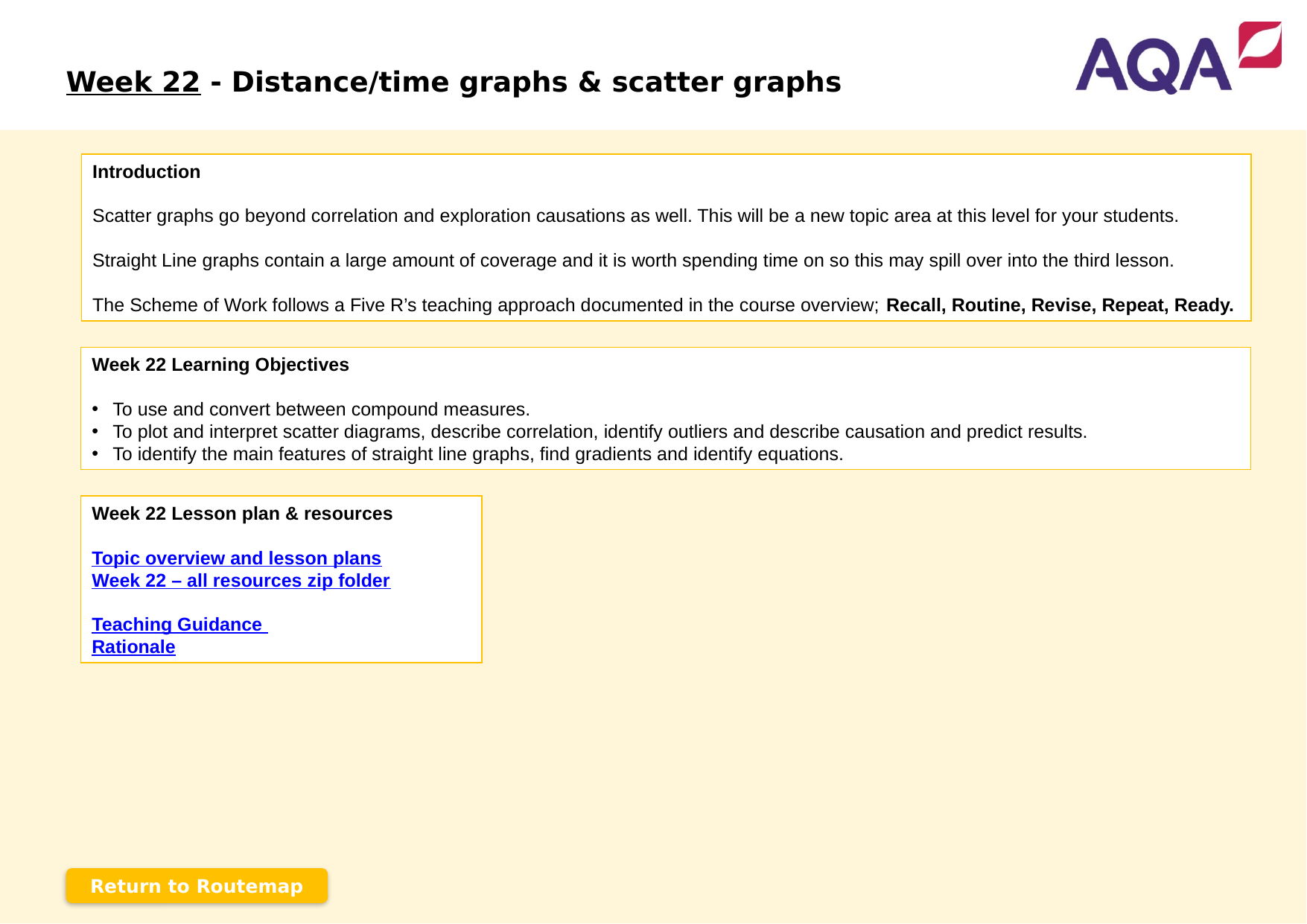

Week 22 - Distance/time graphs & scatter graphs
Introduction

Scatter graphs go beyond correlation and exploration causations as well. This will be a new topic area at this level for your students.

Straight Line graphs contain a large amount of coverage and it is worth spending time on so this may spill over into the third lesson.

The Scheme of Work follows a Five R’s teaching approach documented in the course overview; Recall, Routine, Revise, Repeat, Ready.
Week 22 Learning Objectives

To use and convert between compound measures.
To plot and interpret scatter diagrams, describe correlation, identify outliers and describe causation and predict results.
To identify the main features of straight line graphs, find gradients and identify equations.
Week 22 Lesson plan & resources

Topic overview and lesson plans
Week 22 – all resources zip folder

Teaching Guidance
Rationale